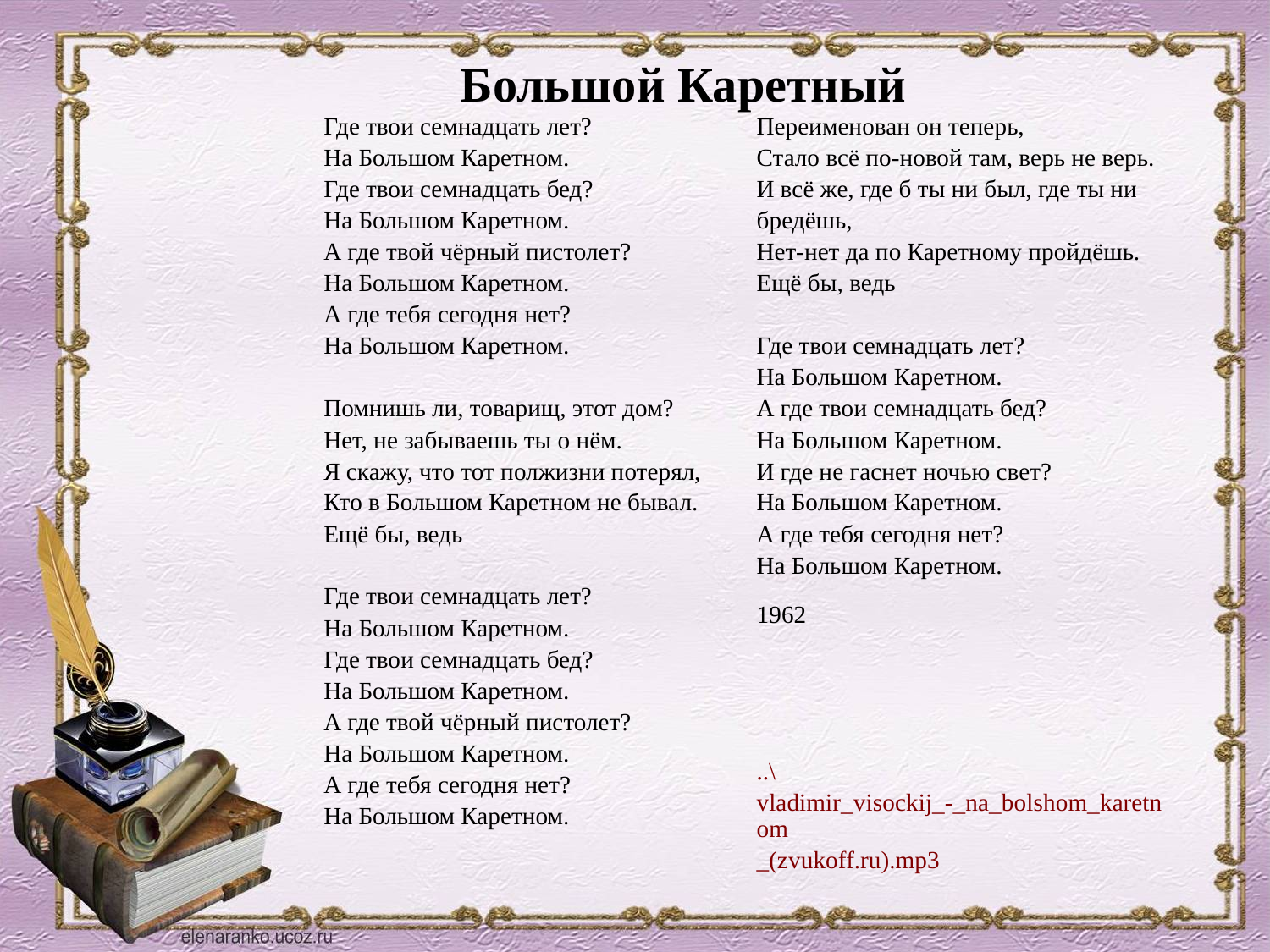

Большой Каретный
| Где твои семнадцать лет? На Большом Каретном. Где твои семнадцать бед? На Большом Каретном. А где твой чёрный пистолет? На Большом Каретном. А где тебя сегодня нет? На Большом Каретном. Помнишь ли, товарищ, этот дом? Нет, не забываешь ты о нём. Я скажу, что тот полжизни потерял, Кто в Большом Каретном не бывал. Ещё бы, ведь Где твои семнадцать лет? На Большом Каретном. Где твои семнадцать бед? На Большом Каретном. А где твой чёрный пистолет? На Большом Каретном. А где тебя сегодня нет? На Большом Каретном. | Переименован он теперь, Стало всё по-новой там, верь не верь. И всё же, где б ты ни был, где ты ни бредёшь, Нет-нет да по Каретному пройдёшь. Ещё бы, ведь Где твои семнадцать лет? На Большом Каретном. А где твои семнадцать бед? На Большом Каретном. И где не гаснет ночью свет? На Большом Каретном. А где тебя сегодня нет? На Большом Каретном. 1962 ..\vladimir\_visockij\_-\_na\_bolshom\_karetnom\_(zvukoff.ru).mp3 |
| --- | --- |